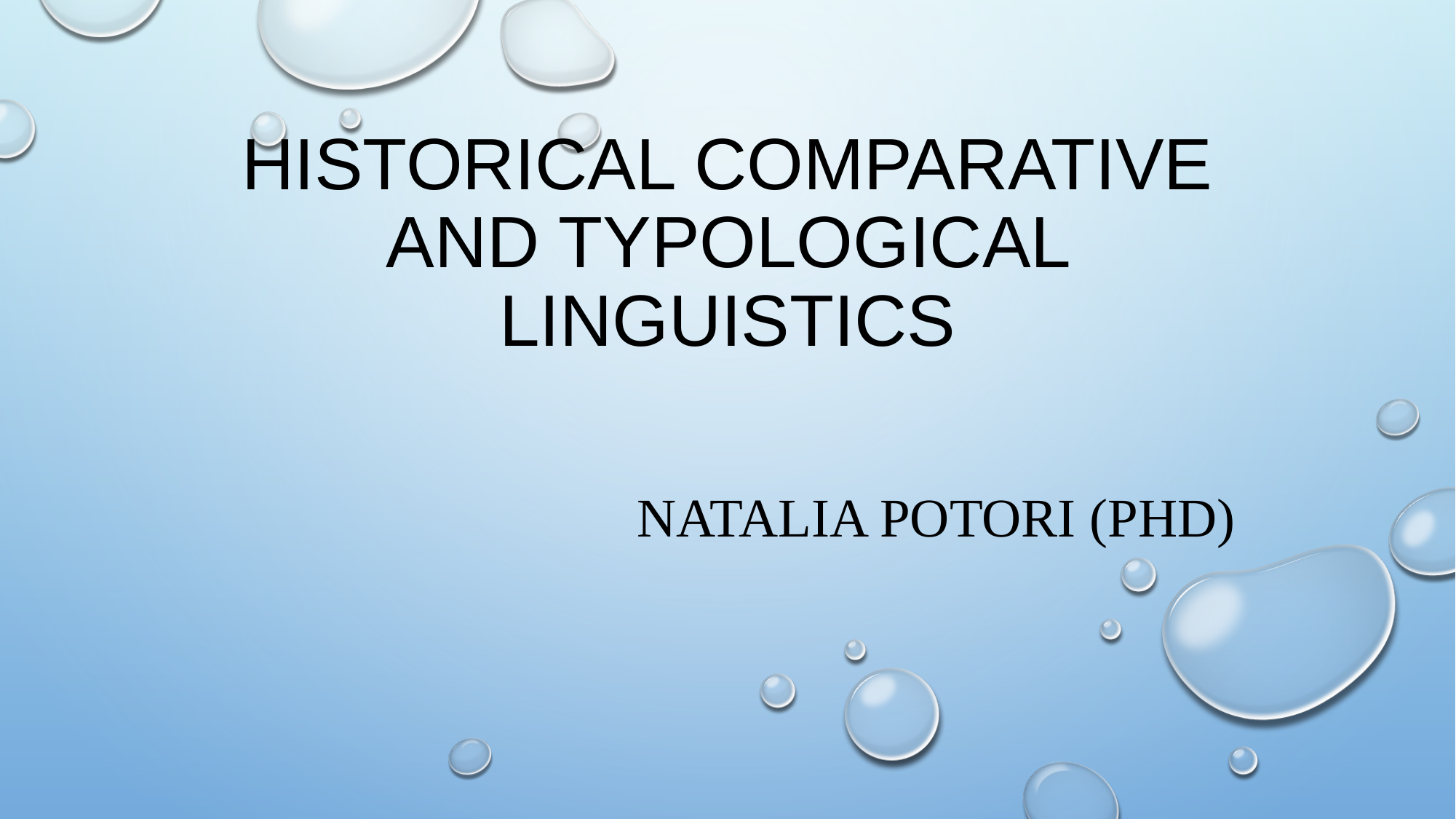

# Historical Comparative and Typological Linguistics
Natalia Potori (Phd)